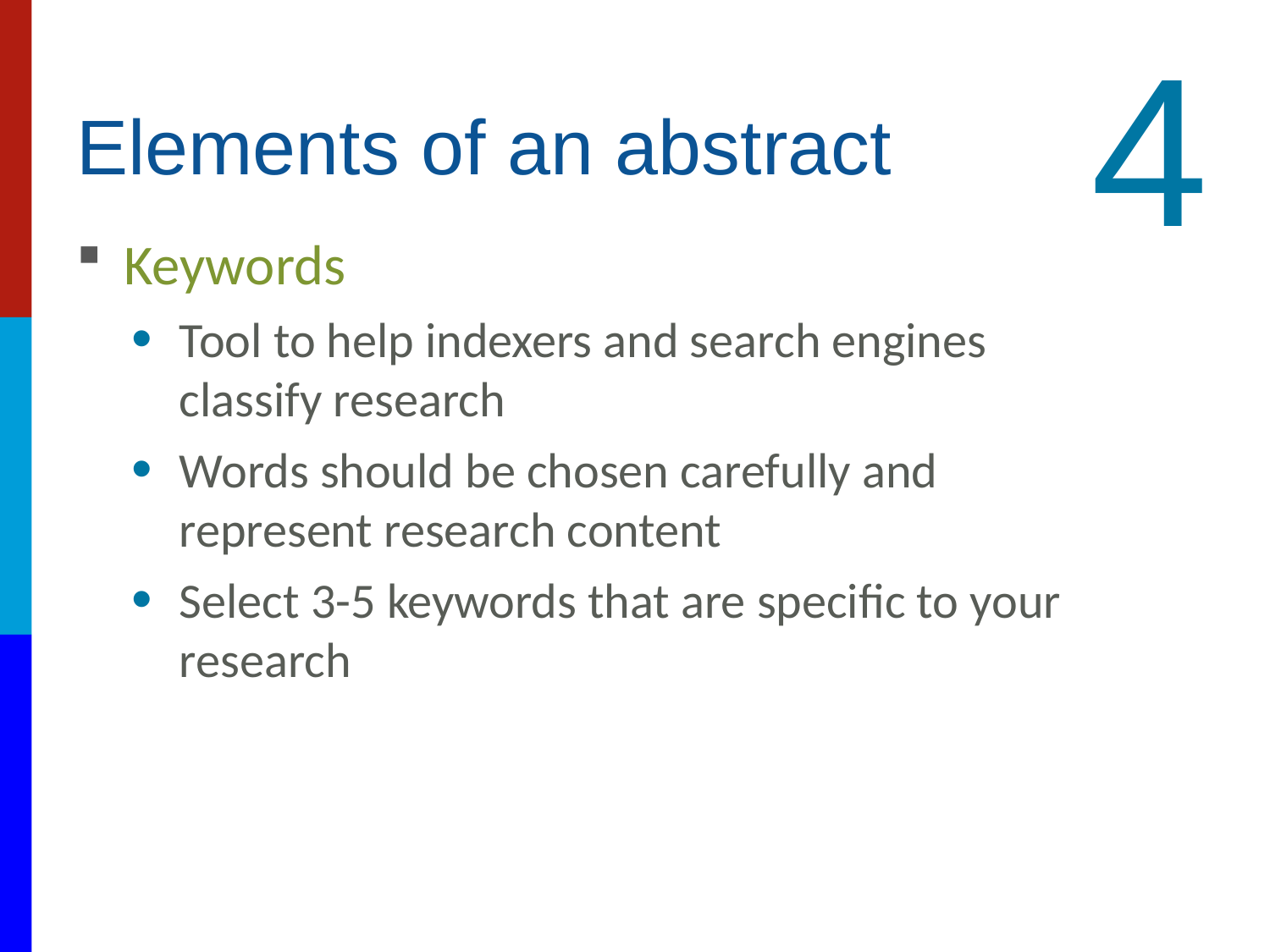

4
# Elements of an abstract
Keywords
Tool to help indexers and search engines classify research
Words should be chosen carefully and represent research content
Select 3-5 keywords that are specific to your research